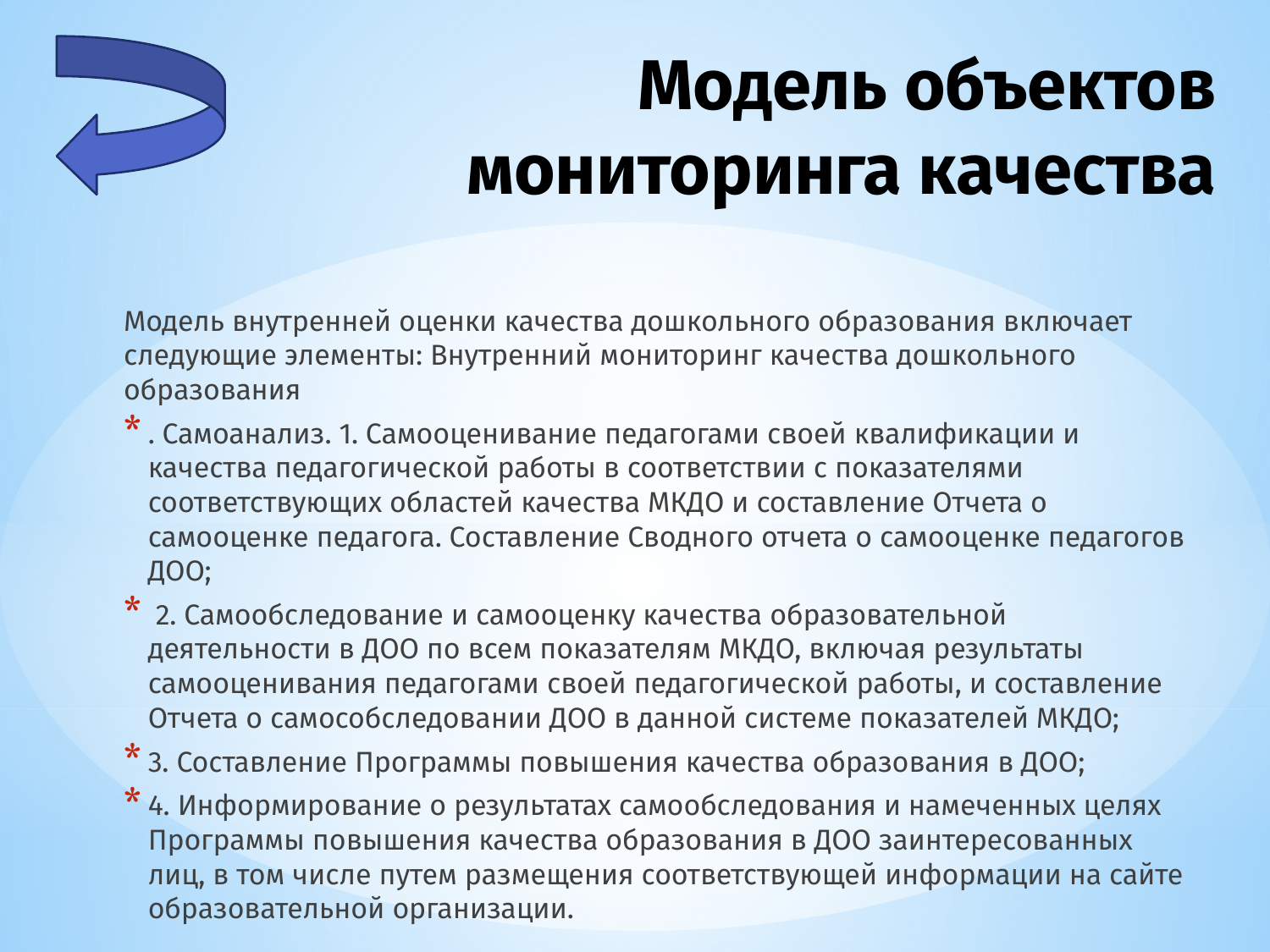

# Модель объектов мониторинга качества

Модель внутренней оценки качества дошкольного образования включает следующие элементы: Внутренний мониторинг качества дошкольного образования
. Самоанализ. 1. Самооценивание педагогами своей квалификации и качества педагогической работы в соответствии с показателями соответствующих областей качества МКДО и составление Отчета о самооценке педагога. Составление Сводного отчета о самооценке педагогов ДОО;
 2. Самообследование и самооценку качества образовательной деятельности в ДОО по всем показателям МКДО, включая результаты самооценивания педагогами своей педагогической работы, и составление Отчета о самособследовании ДОО в данной системе показателей МКДО;
3. Составление Программы повышения качества образования в ДОО;
4. Информирование о результатах самообследования и намеченных целях Программы повышения качества образования в ДОО заинтересованных лиц, в том числе путем размещения соответствующей информации на сайте образовательной организации.